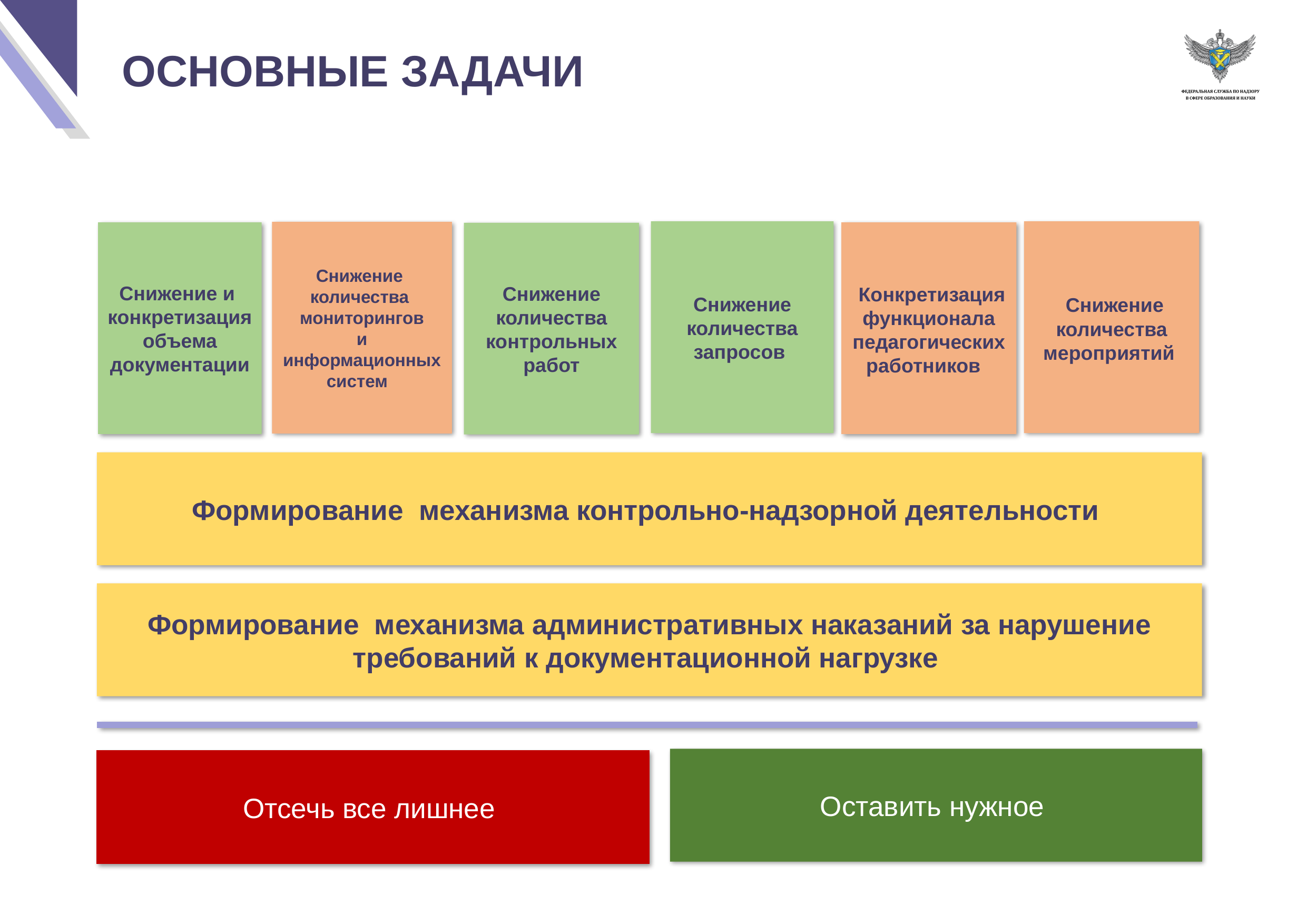

ОСНОВНЫЕ ЗАДАЧИ
Снижение количества запросов
 Снижение количества мероприятий
Снижение  количества  мониторингов
и
информационных систем
Снижение и  конкретизация объема документации
 Конкретизация функционала педагогических работников
Снижение количества контрольных работ
Формирование  механизма контрольно-надзорной деятельности
Формирование  механизма административных наказаний за нарушение требований к документационной нагрузке
Оставить нужное
Отсечь все лишнее